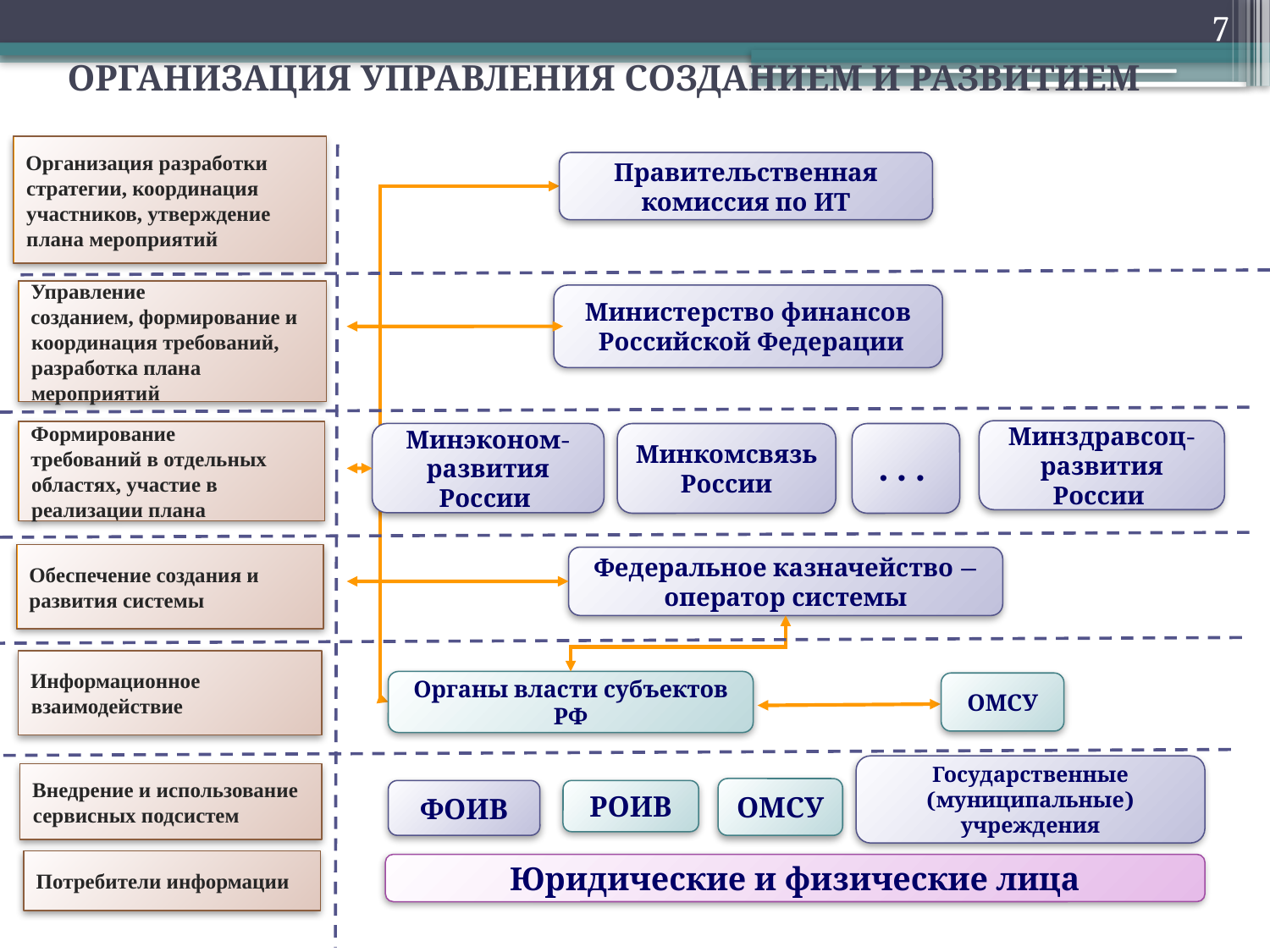

7
ОРГАНИЗАЦИЯ УПРАВЛЕНИЯ СОЗДАНИЕМ И РАЗВИТИЕМ
Организация разработки стратегии, координация участников, утверждение плана мероприятий

Правительственная
комиссия по ИТ

Управление
созданием, формирование и координация требований, разработка плана мероприятий
Министерство финансов
 Российской Федерации

Минздравсоц-развития России
Формирование
требований в отдельных областях, участие в реализации плана
Минэконом-развития России
Минкомсвязь
России
. . .

Обеспечение создания и
развития системы

Федеральное казначейство – оператор системы

Информационное взаимодействие
Органы власти субъектов РФ

ОМСУ

Государственные
(муниципальные) учреждения
Внедрение и использование сервисных подсистем

ОМСУ

ФОИВ

РОИВ

Потребители информации
Юридические и физические лица